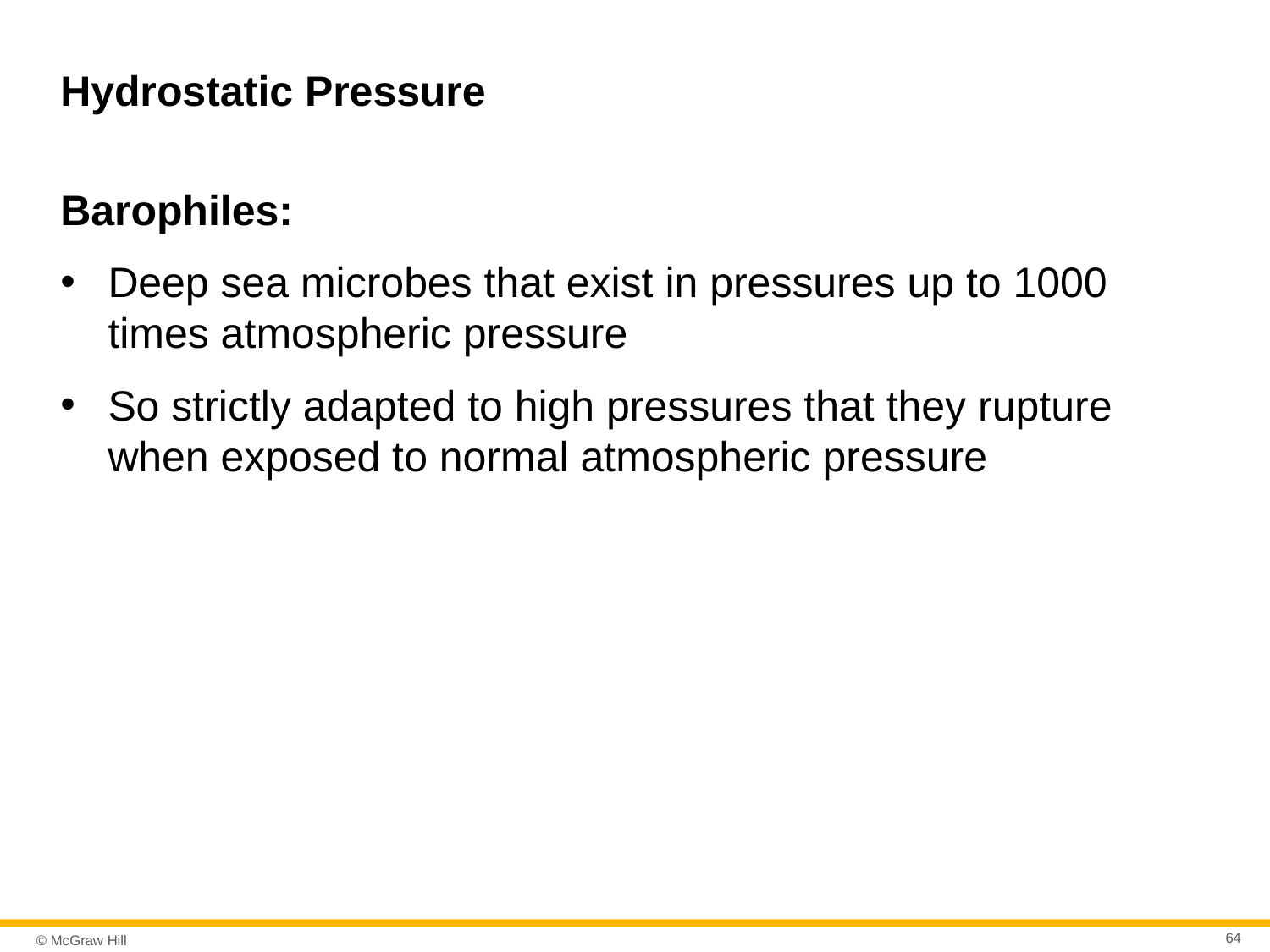

# Hydrostatic Pressure
Barophiles:
Deep sea microbes that exist in pressures up to 1000 times atmospheric pressure
So strictly adapted to high pressures that they rupture when exposed to normal atmospheric pressure